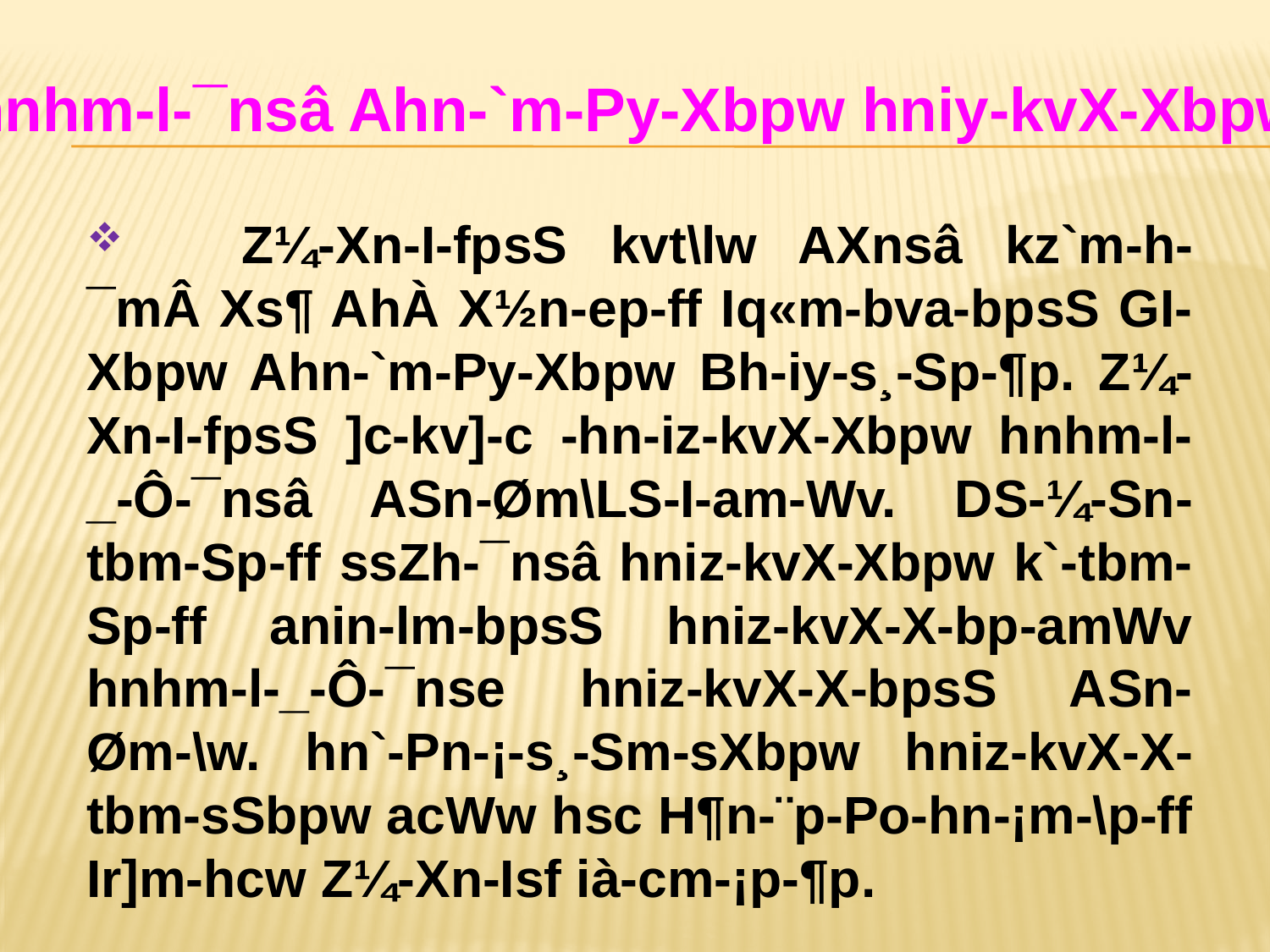

hnhm-l-¯nsâ Ahn-`m-Py-Xbpw hniy-kvX-Xbpw
 	Z¼-Xn-I-fpsS kvt\lw AXnsâ kz`m-h-¯mÂ Xs¶ AhÀ X½n-ep-ff Iq«m-bva-bpsS GI-Xbpw Ahn-`m-Py-Xbpw Bh-iy-s¸-Sp-¶p. Z¼-Xn-I-fpsS ]c-kv]-c -hn-iz-kvX-Xbpw hnhm-l-_-Ô-¯nsâ ASn-Øm\LS-I-am-Wv. DS-¼-Sn-tbm-Sp-ff ssZh-¯nsâ hniz-kvX-Xbpw k`-tbm-Sp-ff anin-lm-bpsS hniz-kvX-X-bp-amWv hnhm-l-_-Ô-¯nse hniz-kvX-X-bpsS ASn-Øm-\w. hn`-Pn-¡-s¸-Sm-sXbpw hniz-kvX-X-tbm-sSbpw acWw hsc H¶n-¨p-Po-hn-¡m-\p-ff Ir]m-hcw Z¼-Xn-Isf ià-cm-¡p-¶p.